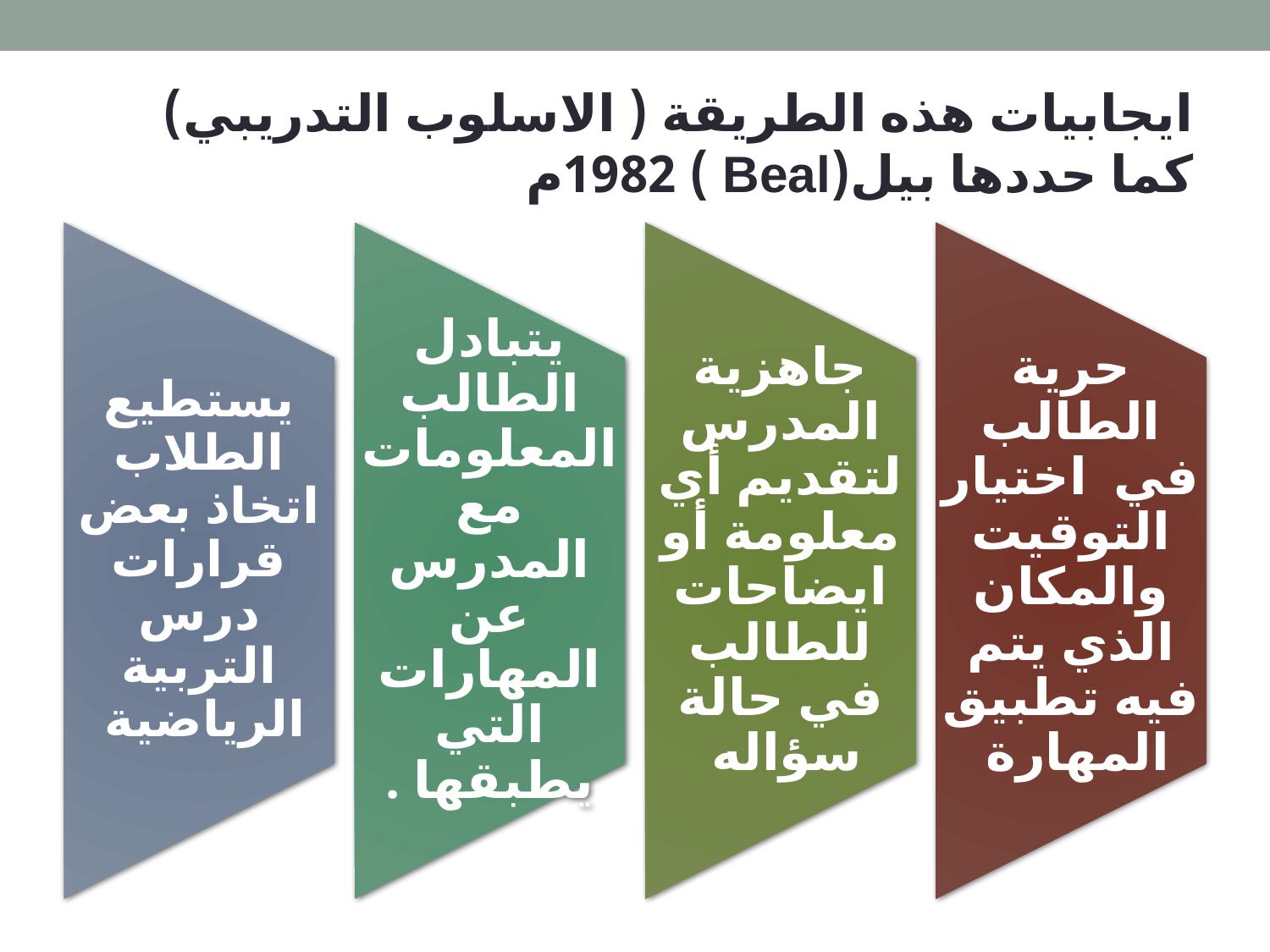

ايجابيات هذه الطريقة ( الاسلوب التدريبي) كما حددها بيل(Beal ) 1982م
يستطيع الطلاب اتخاذ بعض قرارات درس التربية الرياضية
يتبادل الطالب المعلومات مع المدرس عن المهارات التي يطبقها .
جاهزية المدرس لتقديم أي معلومة أو ايضاحات للطالب في حالة سؤاله
حرية الطالب في  اختيار التوقيت والمكان الذي يتم فيه تطبيق المهارة